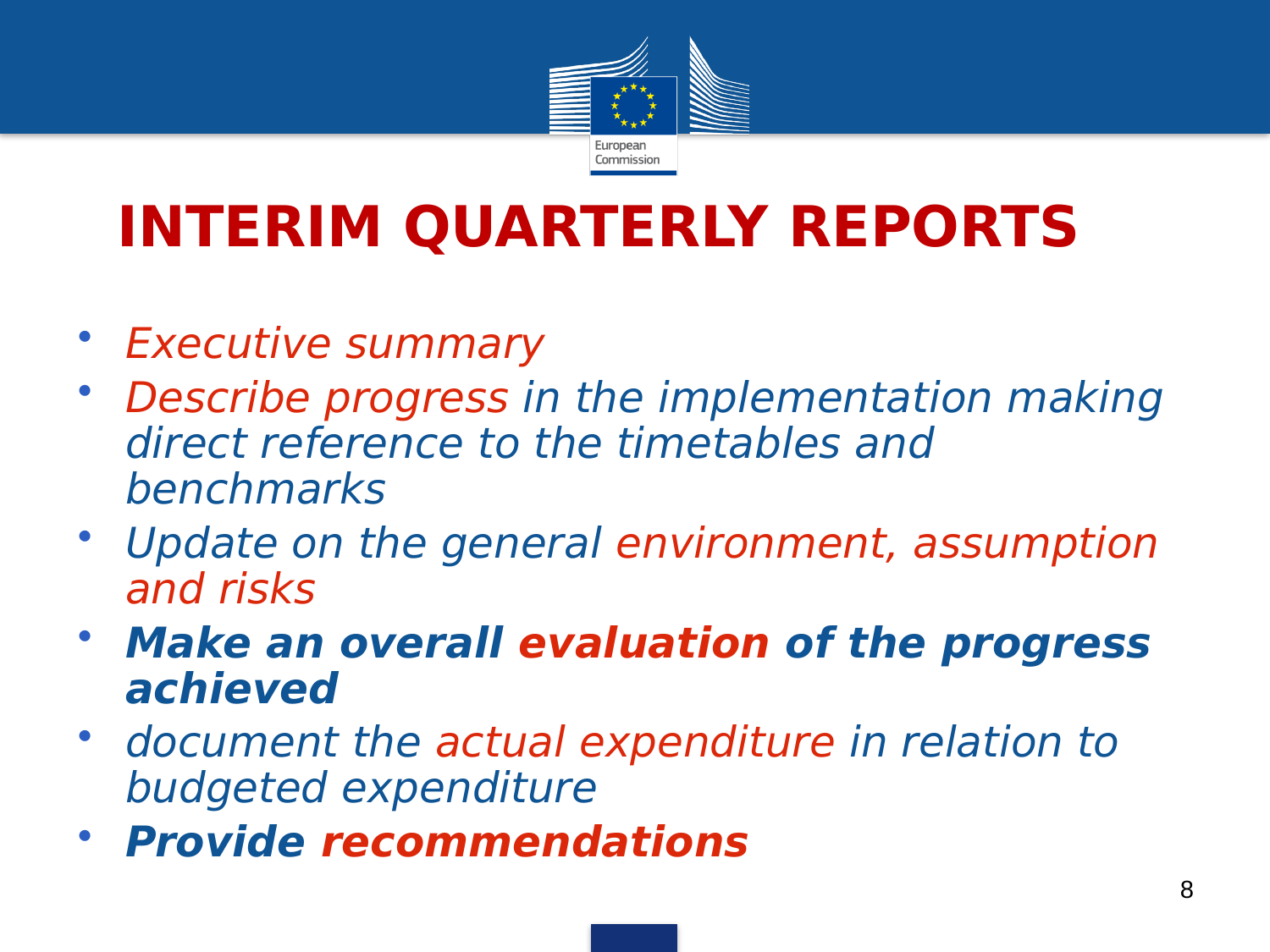

# INTERIM QUARTERLY REPORTS

Executive summary
Describe progress in the implementation making direct reference to the timetables and benchmarks
Update on the general environment, assumption and risks
Make an overall evaluation of the progress achieved
document the actual expenditure in relation to budgeted expenditure
Provide recommendations

8